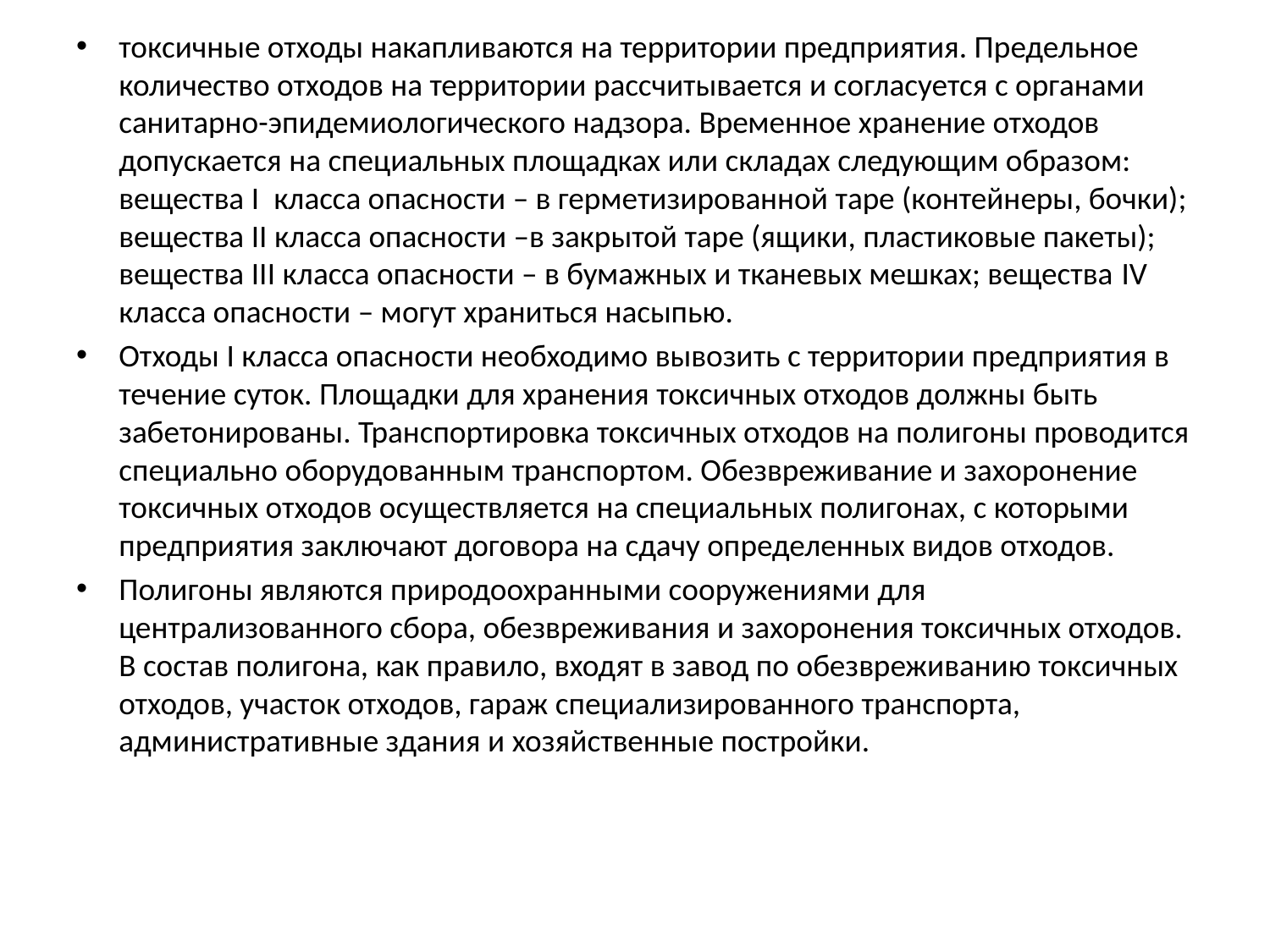

токсичные отходы накапливаются на территории предприятия. Предельное количество отходов на территории рассчитывается и согласуется с органами санитарно-эпидемиологического надзора. Временное хранение отходов допускается на специальных площадках или складах следующим образом: вещества I  класса опасности – в герметизированной таре (контейнеры, бочки); вещества II класса опасности –в закрытой таре (ящики, пластиковые пакеты); вещества III класса опасности – в бумажных и тканевых мешках; вещества IV класса опасности – могут храниться насыпью.
Отходы I класса опасности необходимо вывозить с территории предприятия в течение суток. Площадки для хранения токсичных отходов должны быть забетонированы. Транспортировка токсичных отходов на полигоны проводится специально оборудованным транспортом. Обезвреживание и захоронение токсичных отходов осуществляется на специальных полигонах, с которыми предприятия заключают договора на сдачу определенных видов отходов.
Полигоны являются природоохранными сооружениями для централизованного сбора, обезвреживания и захоронения токсичных отходов. В состав полигона, как правило, входят в завод по обезвреживанию токсичных отходов, участок отходов, гараж специализированного транспорта, административные здания и хозяйственные постройки.